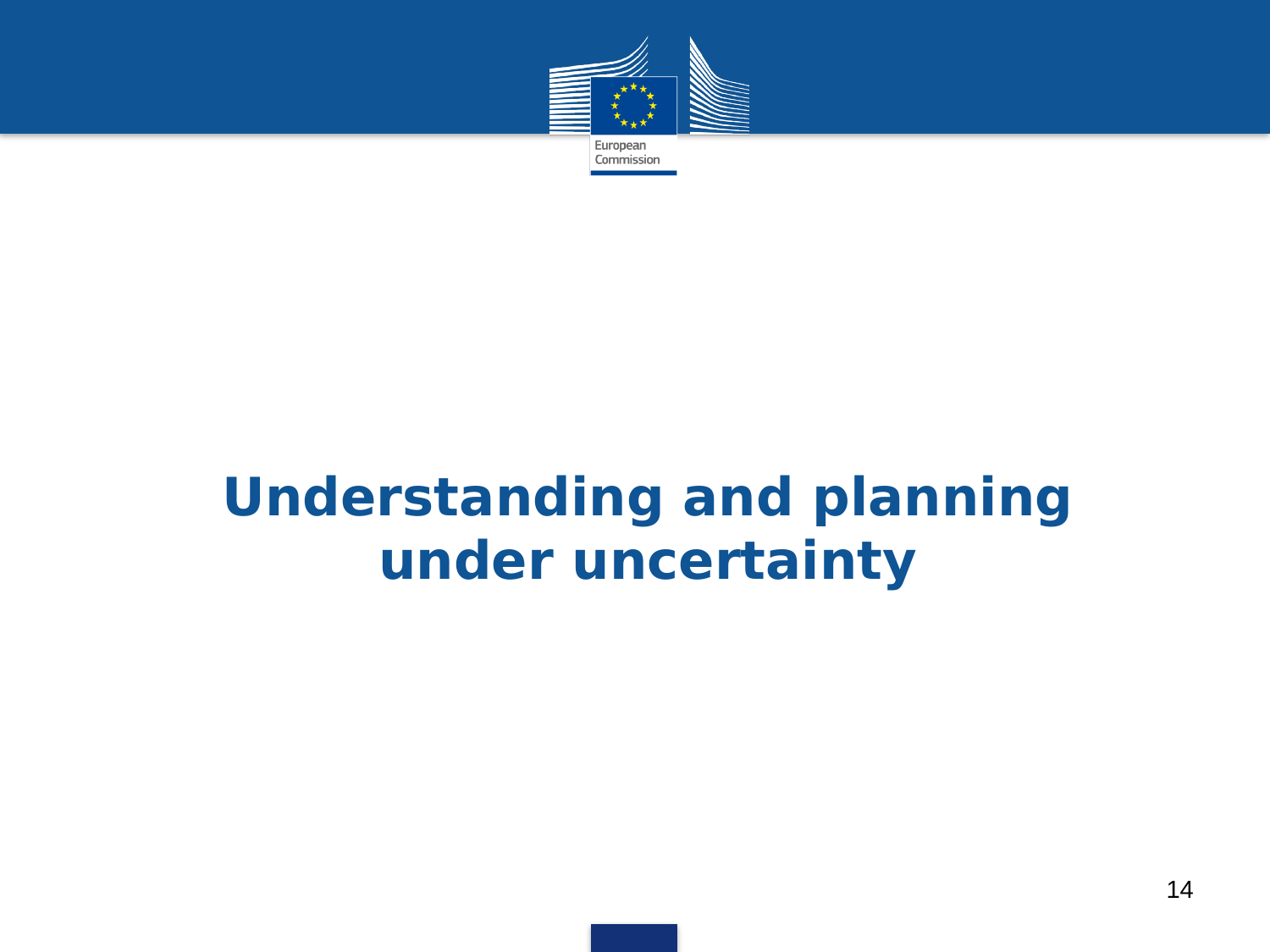

# Understanding and planning under uncertainty
14